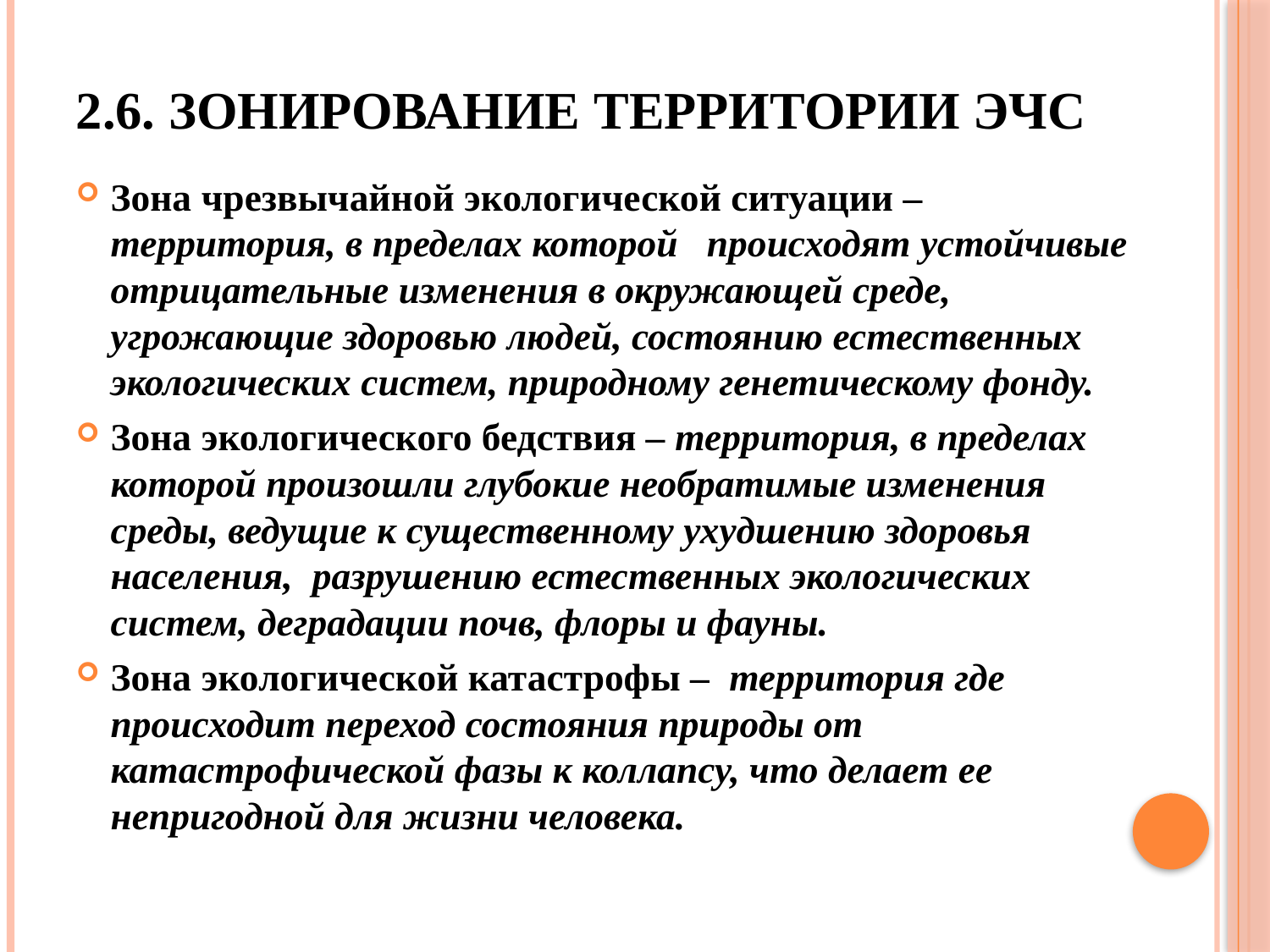

# 2.6. Зонирование территории ЭЧС
Зона чрезвычайной экологической ситуации – территория, в пределах которой   происходят устойчивые отрицательные изменения в окружающей среде, угрожающие здоровью людей, состоянию естественных экологических систем, природному генетическому фонду.
Зона экологического бедствия – территория, в пределах которой произошли глубокие необратимые изменения среды, ведущие к существенному ухудшению здоровья населения,  разрушению естественных экологических систем, деградации почв, флоры и фауны.
Зона экологической катастрофы –  территория где происходит переход состояния природы от катастрофической фазы к коллапсу, что делает ее непригодной для жизни человека.